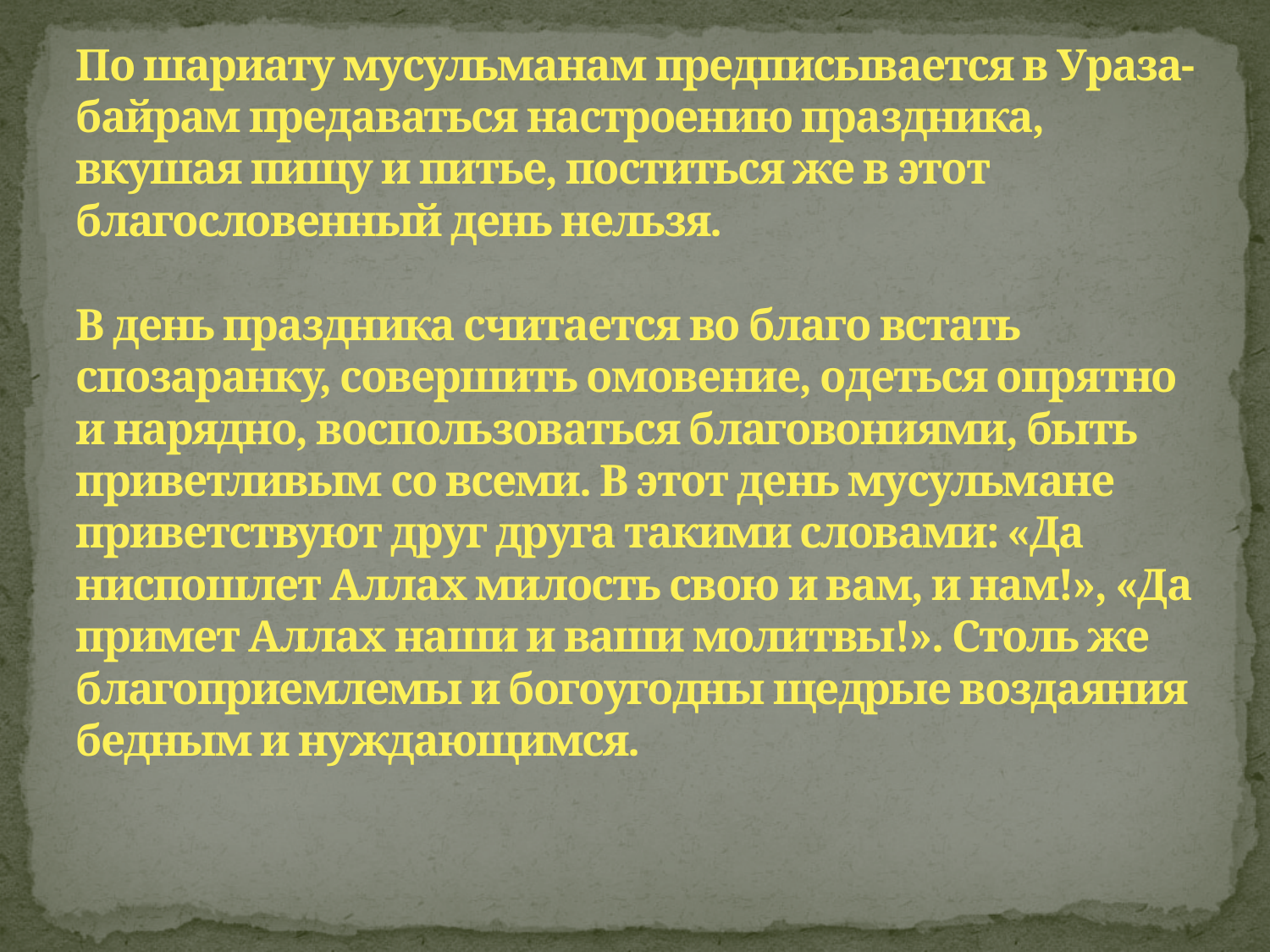

# По шариату мусульманам предписывается в Ураза-байрам предаваться настроению праздника, вкушая пищу и питье, поститься же в этот благословенный день нельзя. В день праздника считается во благо встать спозаранку, совершить омовение, одеться опрятно и нарядно, воспользоваться благовониями, быть приветливым со всеми. В этот день мусульмане приветствуют друг друга такими словами: «Да ниспошлет Аллах милость свою и вам, и нам!», «Да примет Аллах наши и ваши молитвы!». Столь же благоприемлемы и богоугодны щедрые воздаяния бедным и нуждающимся.